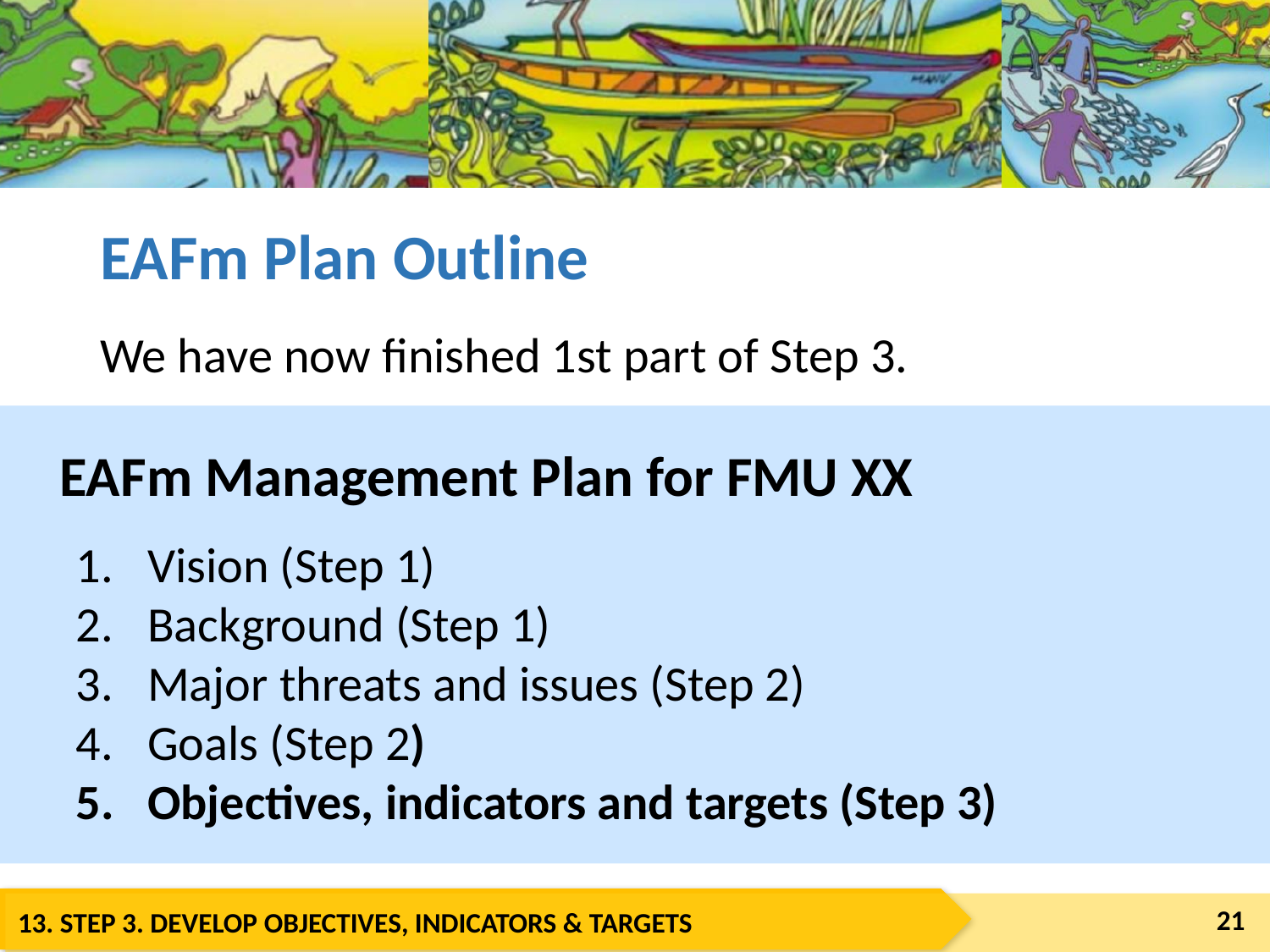

# EAFm Plan Outline
We have now finished 1st part of Step 3.
We can use the results in the EAFM plan

   EAFm Management Plan for FMU XX

Vision (Step 1)
Background (Step 1)
Major threats and issues (Step 2)
Goals (Step 2)
Objectives, indicators and targets (Step 3)
21